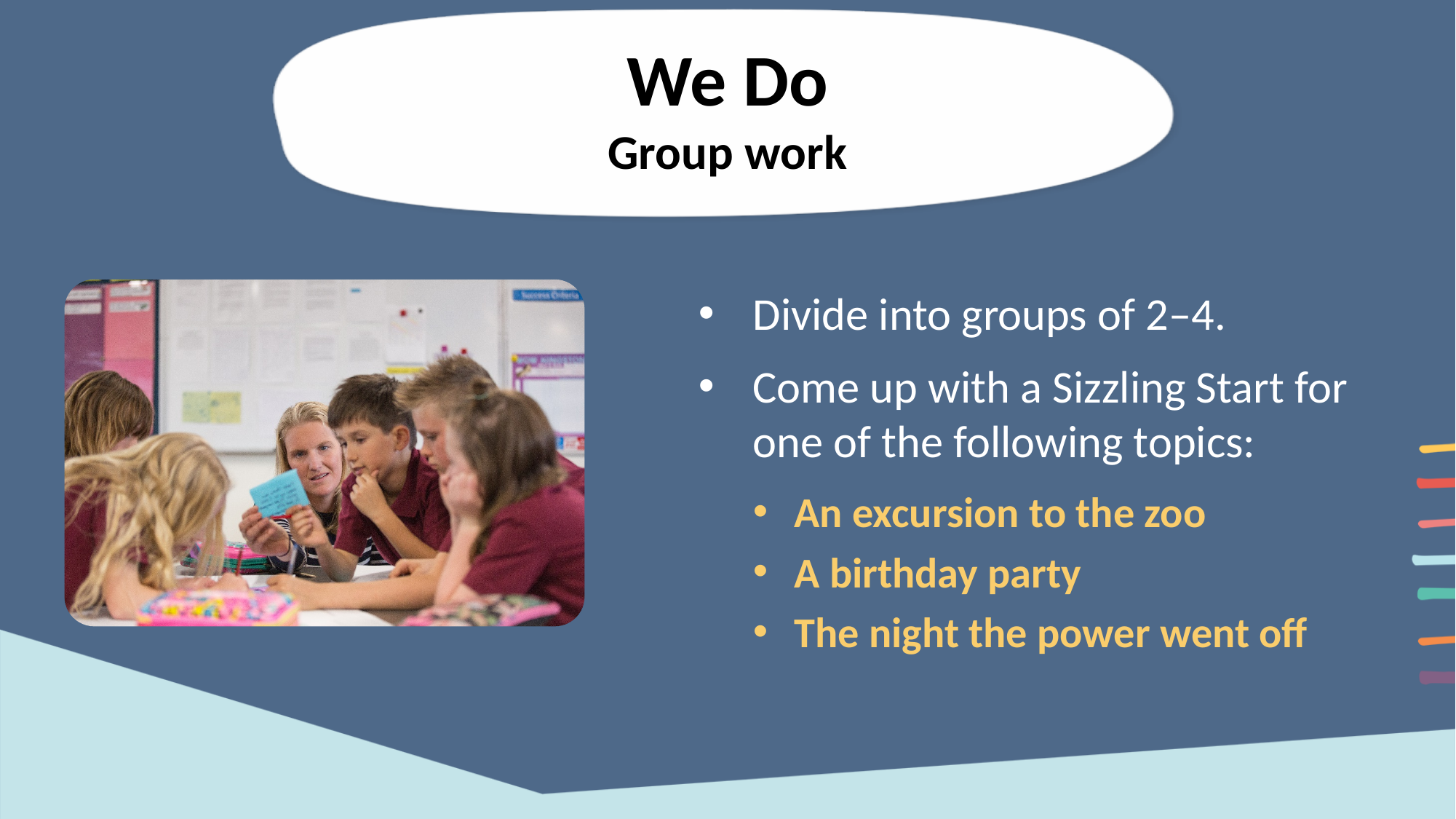

Divide into groups of 2–4.
Come up with a Sizzling Start for one of the following topics:
An excursion to the zoo
A birthday party
The night the power went off